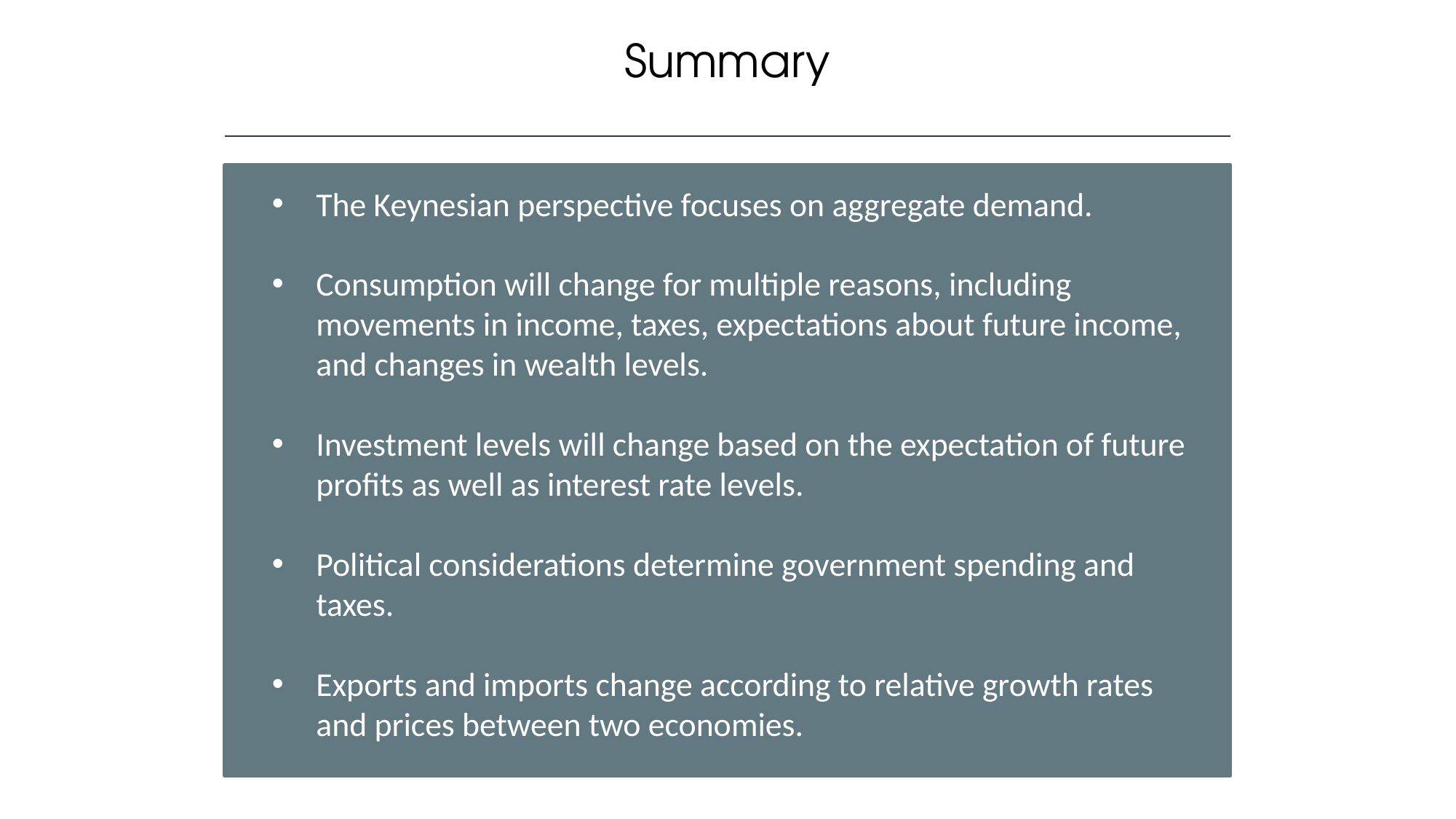

Summary
HAWKES LEARNING

The Keynesian perspective focuses on aggregate demand.

Consumption will change for multiple reasons, including movements in income, taxes, expectations about future income, and changes in wealth levels.

Investment levels will change based on the expectation of future profits as well as interest rate levels.

Political considerations determine government spending and taxes.

Exports and imports change according to relative growth rates and prices between two economies.
Both substitution bias and quality/new goods bias tend to overstate the negative impact of inflation on consumers.